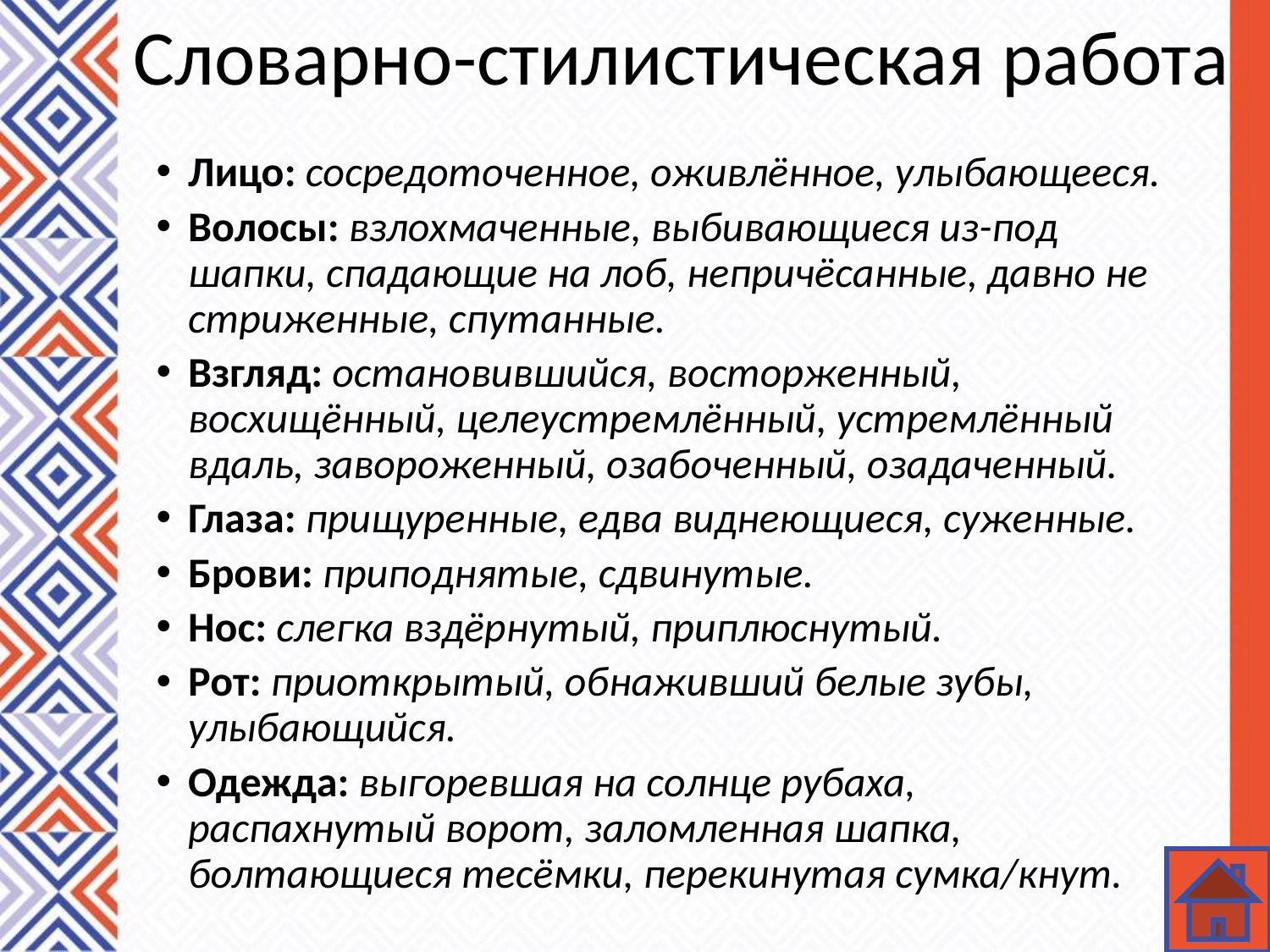

# Словарно-стилистическая работа
Лицо: сосредоточенное, оживлённое, улыбающееся.
Волосы: взлохмаченные, выбивающиеся из-под шапки, спадающие на лоб, непричёсанные, давно не стриженные, спутанные.
Взгляд: остановившийся, восторженный, восхищённый, целеустремлённый, устремлённый вдаль, завороженный, озабоченный, озадаченный.
Глаза: прищуренные, едва виднеющиеся, суженные.
Брови: приподнятые, сдвинутые.
Нос: слегка вздёрнутый, приплюснутый.
Рот: приоткрытый, обнаживший белые зубы, улыбающийся.
Одежда: выгоревшая на солнце рубаха, распахнутый ворот, заломленная шапка, болтающиеся тесёмки, перекинутая сумка/кнут.